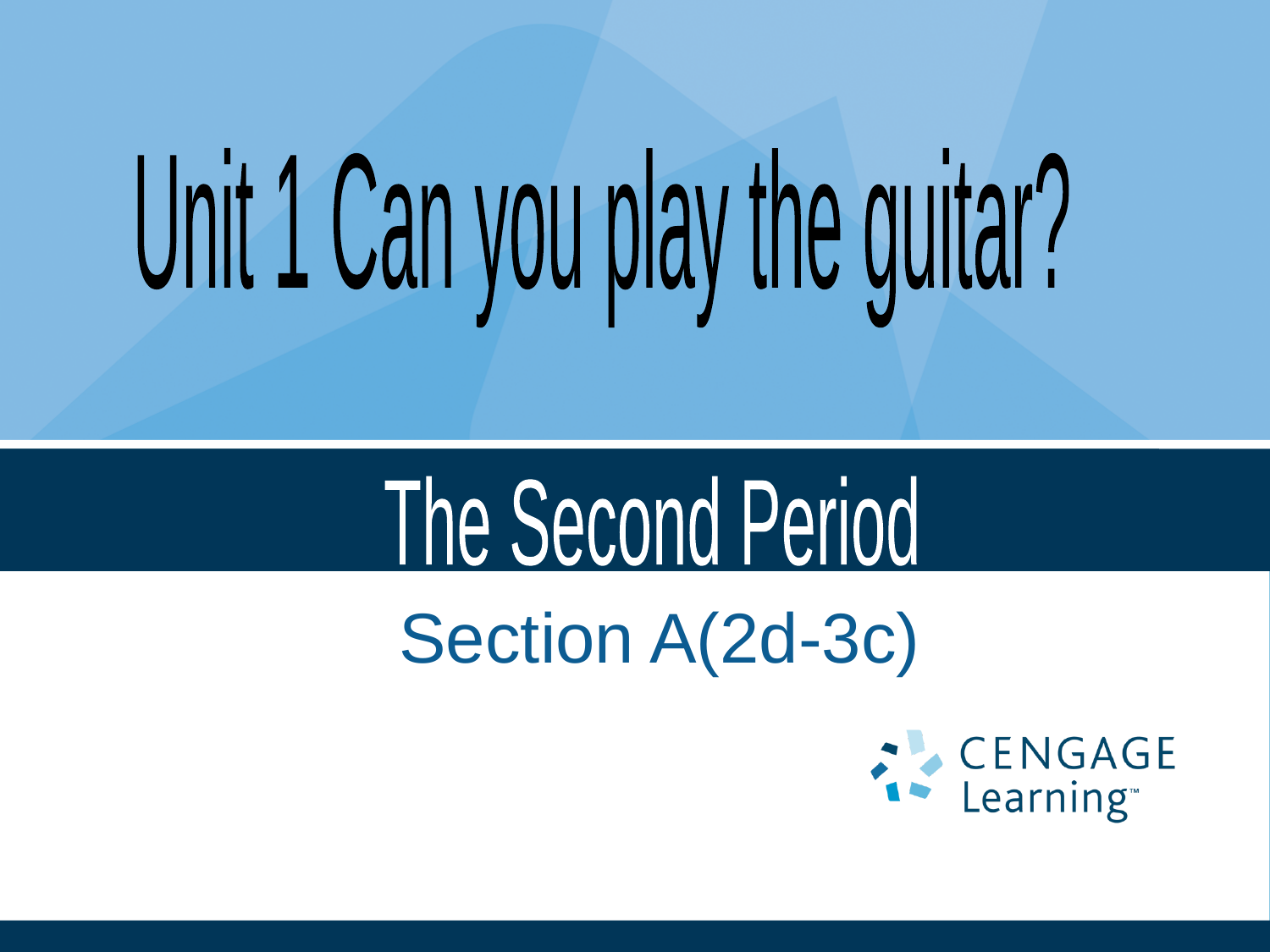

Unit 1 Can you play the guitar?
The Second Period
Section A(2d-3c)